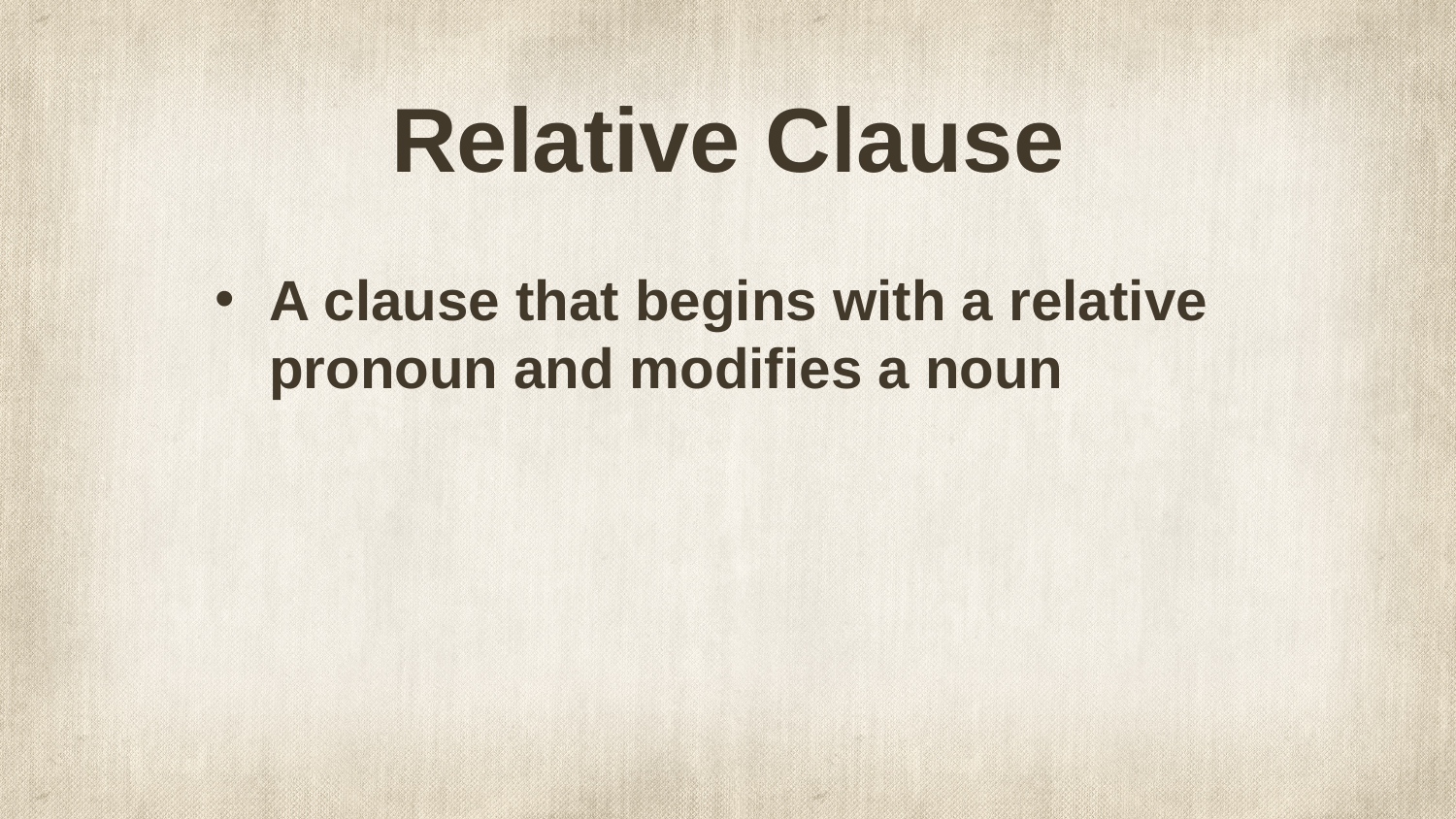

# Relative Clause
A clause that begins with a relative pronoun and modifies a noun